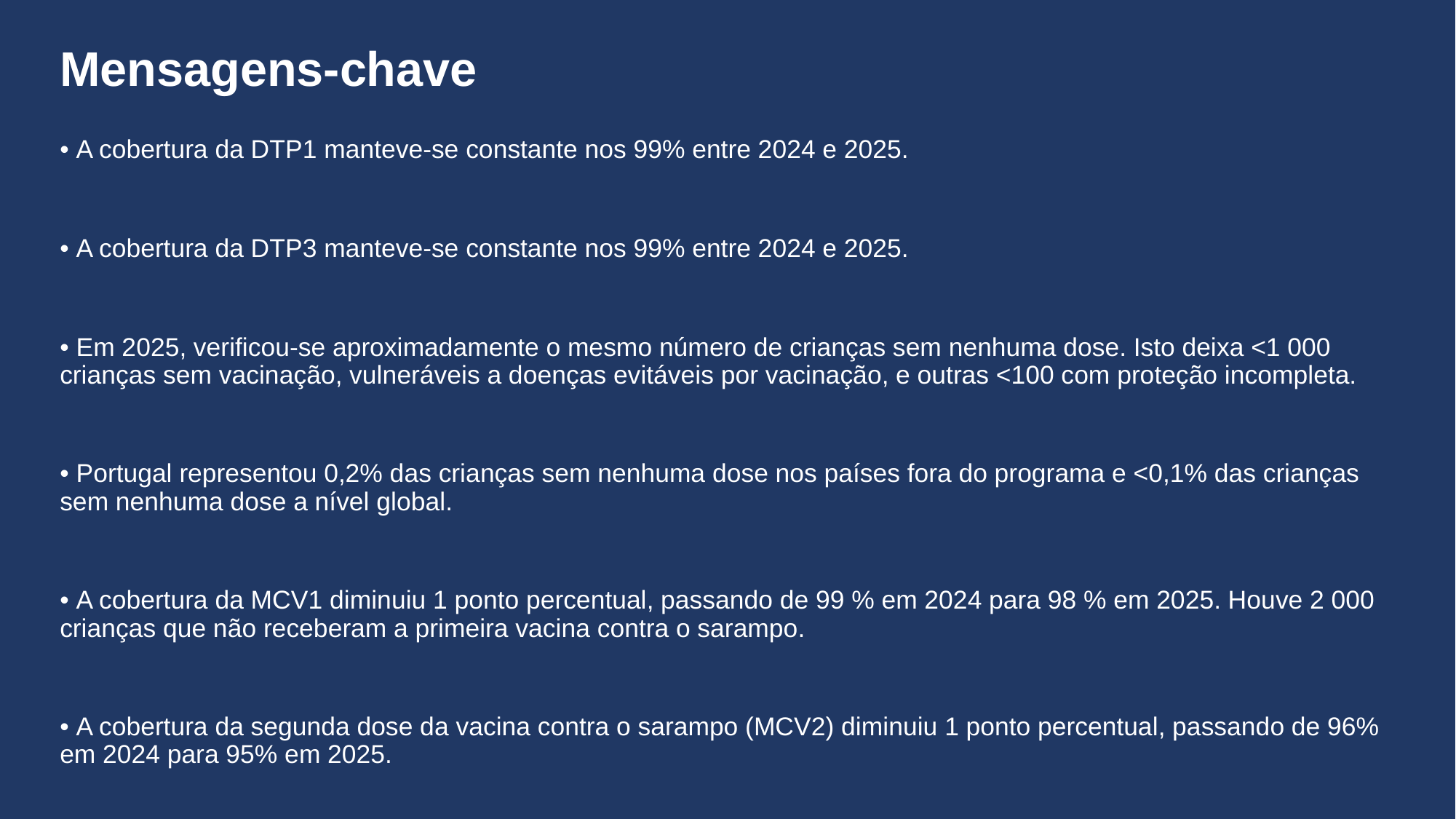

# Mensagens-chave
• A cobertura da DTP1 manteve-se constante nos 99% entre 2024 e 2025.

• A cobertura da DTP3 manteve-se constante nos 99% entre 2024 e 2025.

• Em 2025, verificou-se aproximadamente o mesmo número de crianças sem nenhuma dose. Isto deixa <1 000 crianças sem vacinação, vulneráveis a doenças evitáveis por vacinação, e outras <100 com proteção incompleta.

• Portugal representou 0,2% das crianças sem nenhuma dose nos países fora do programa e <0,1% das crianças sem nenhuma dose a nível global.

• A cobertura da MCV1 diminuiu 1 ponto percentual, passando de 99 % em 2024 para 98 % em 2025. Houve 2 000 crianças que não receberam a primeira vacina contra o sarampo.

• A cobertura da segunda dose da vacina contra o sarampo (MCV2) diminuiu 1 ponto percentual, passando de 96% em 2024 para 95% em 2025.

• A cobertura da última dose da vacina contra o HPV (HPVc) entre as raparigas diminuiu de 96% para 95% em 2025.